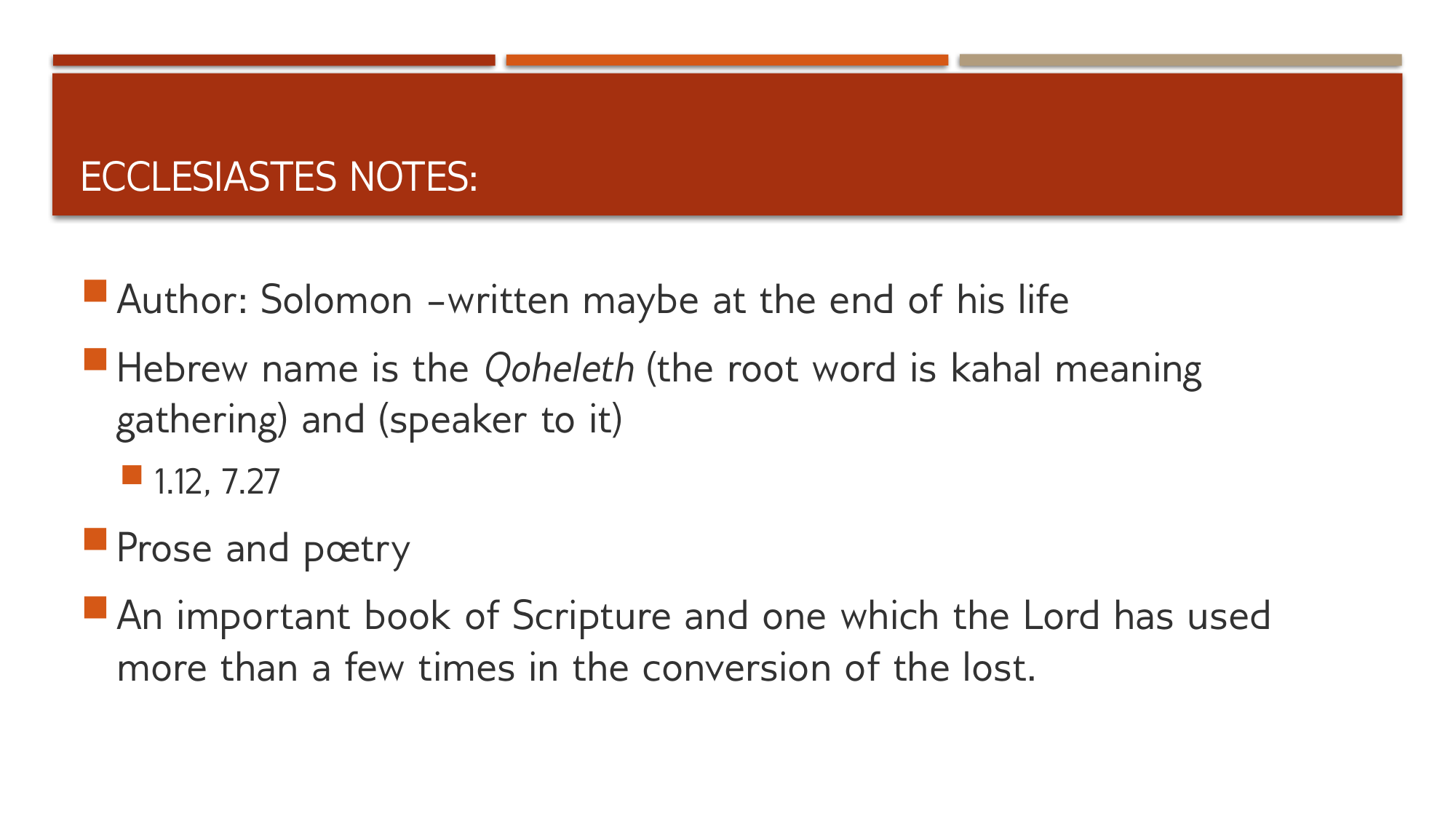

# Ecclesiastes Notes:
Author: Solomon –written maybe at the end of his life
Hebrew name is the Qoheleth (the root word is kahal meaning gathering) and (speaker to it)
1.12, 7.27
Prose and poetry
An important book of Scripture and one which the Lord has used more than a few times in the conversion of the lost.